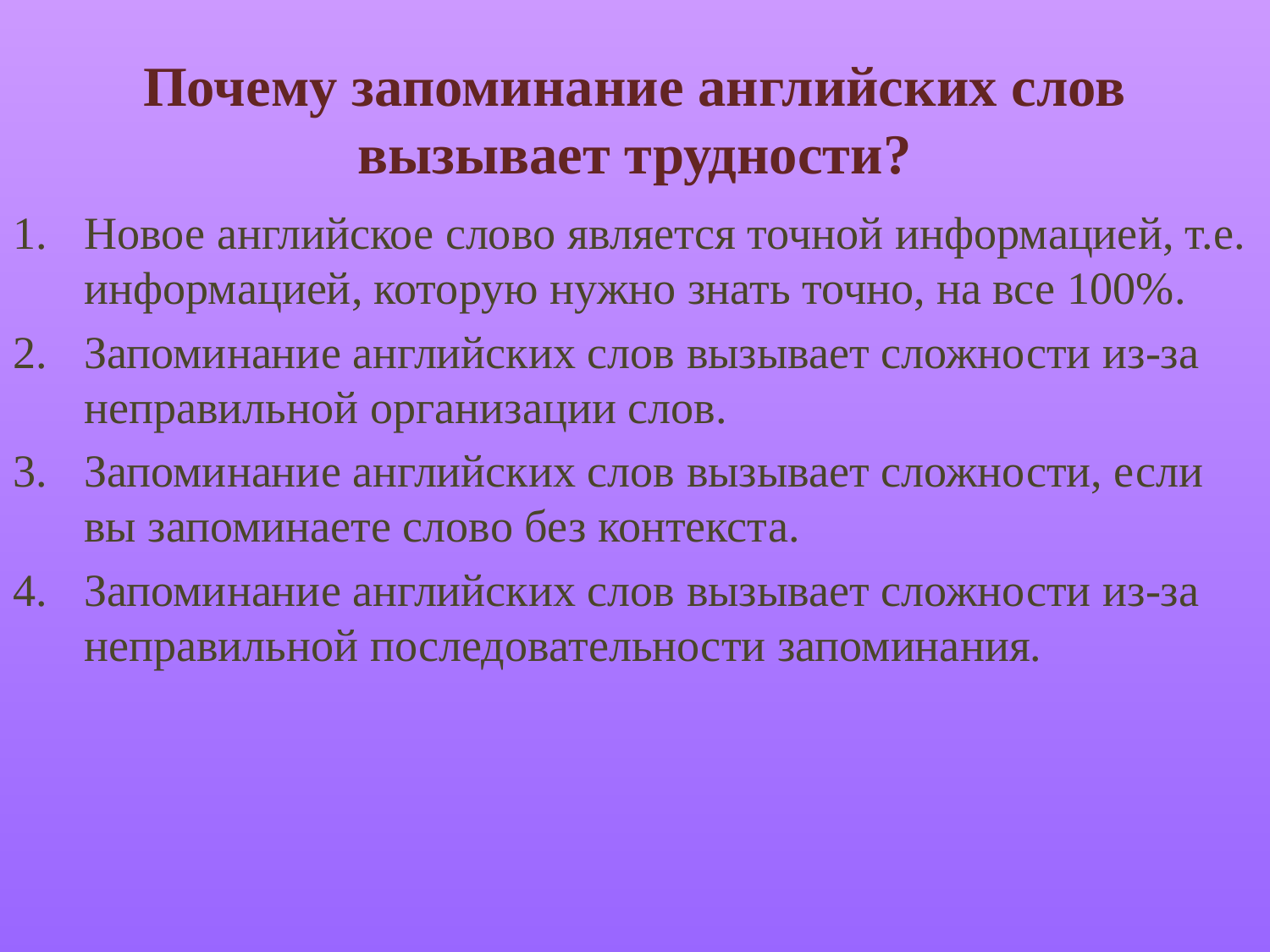

# Почему запоминание английских слов вызывает трудности?
Новое английское слово является точной информацией, т.е. информацией, которую нужно знать точно, на все 100%.
Запоминание английских слов вызывает сложности из-за неправильной организации слов.
Запоминание английских слов вызывает сложности, если вы запоминаете слово без контекста.
Запоминание английских слов вызывает сложности из-за неправильной последовательности запоминания.